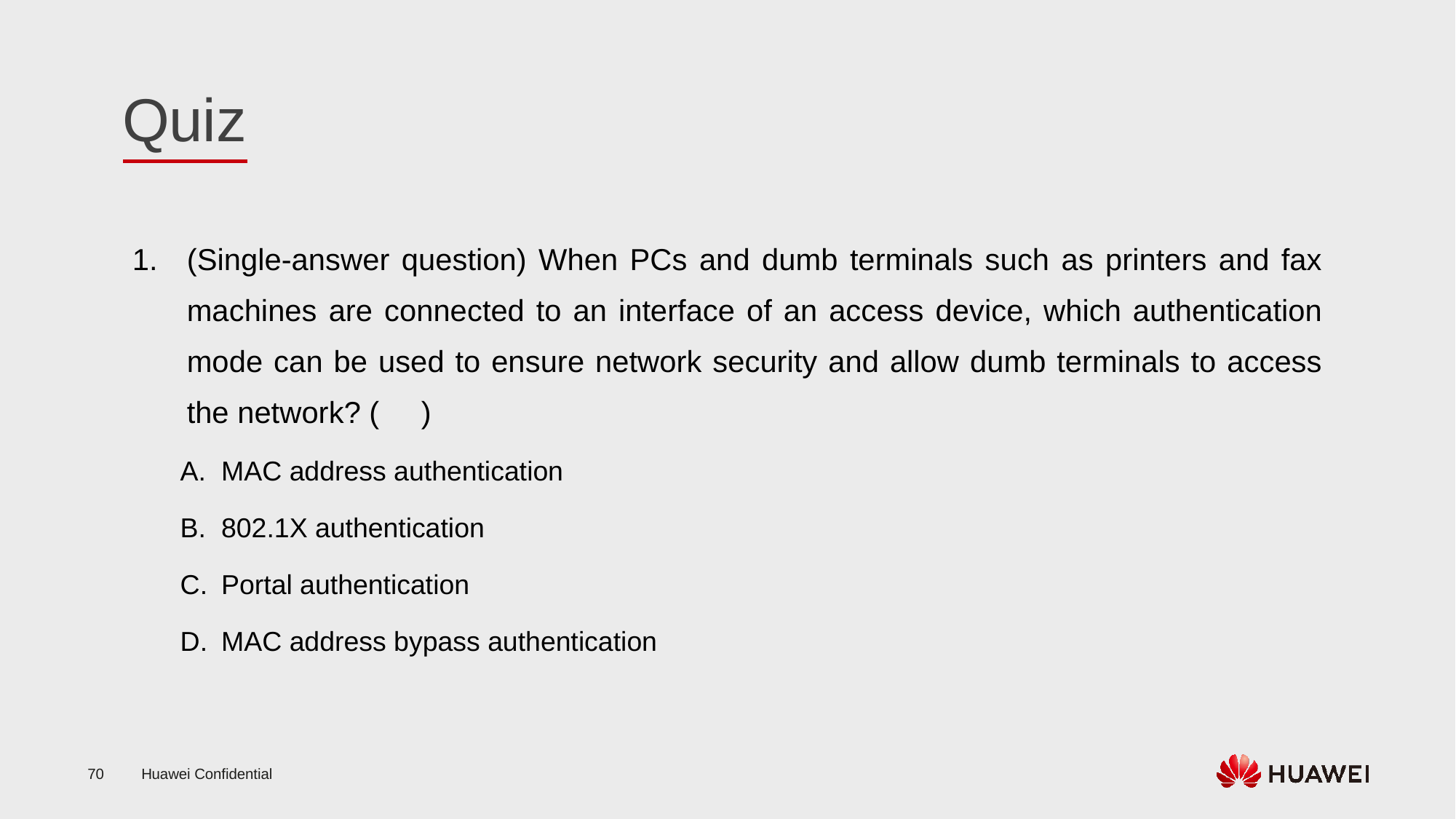

(Single-answer question) When PCs and dumb terminals such as printers and fax machines are connected to an interface of an access device, which authentication mode can be used to ensure network security and allow dumb terminals to access the network? (     )
MAC address authentication
802.1X authentication
Portal authentication
MAC address bypass authentication